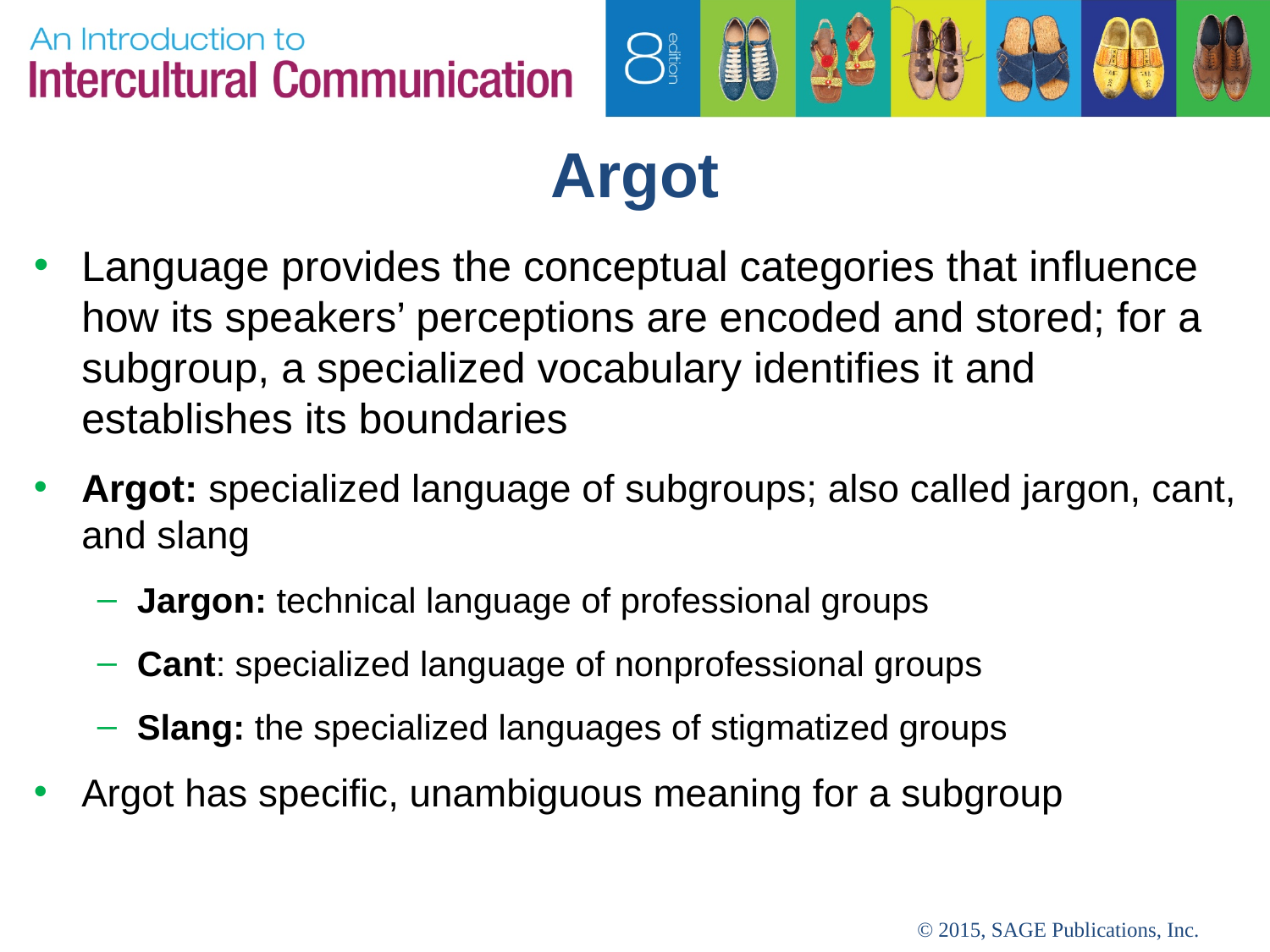

# Argot
Language provides the conceptual categories that influence how its speakers’ perceptions are encoded and stored; for a subgroup, a specialized vocabulary identifies it and establishes its boundaries
Argot: specialized language of subgroups; also called jargon, cant, and slang
Jargon: technical language of professional groups
Cant: specialized language of nonprofessional groups
Slang: the specialized languages of stigmatized groups
Argot has specific, unambiguous meaning for a subgroup
© 2015, SAGE Publications, Inc.